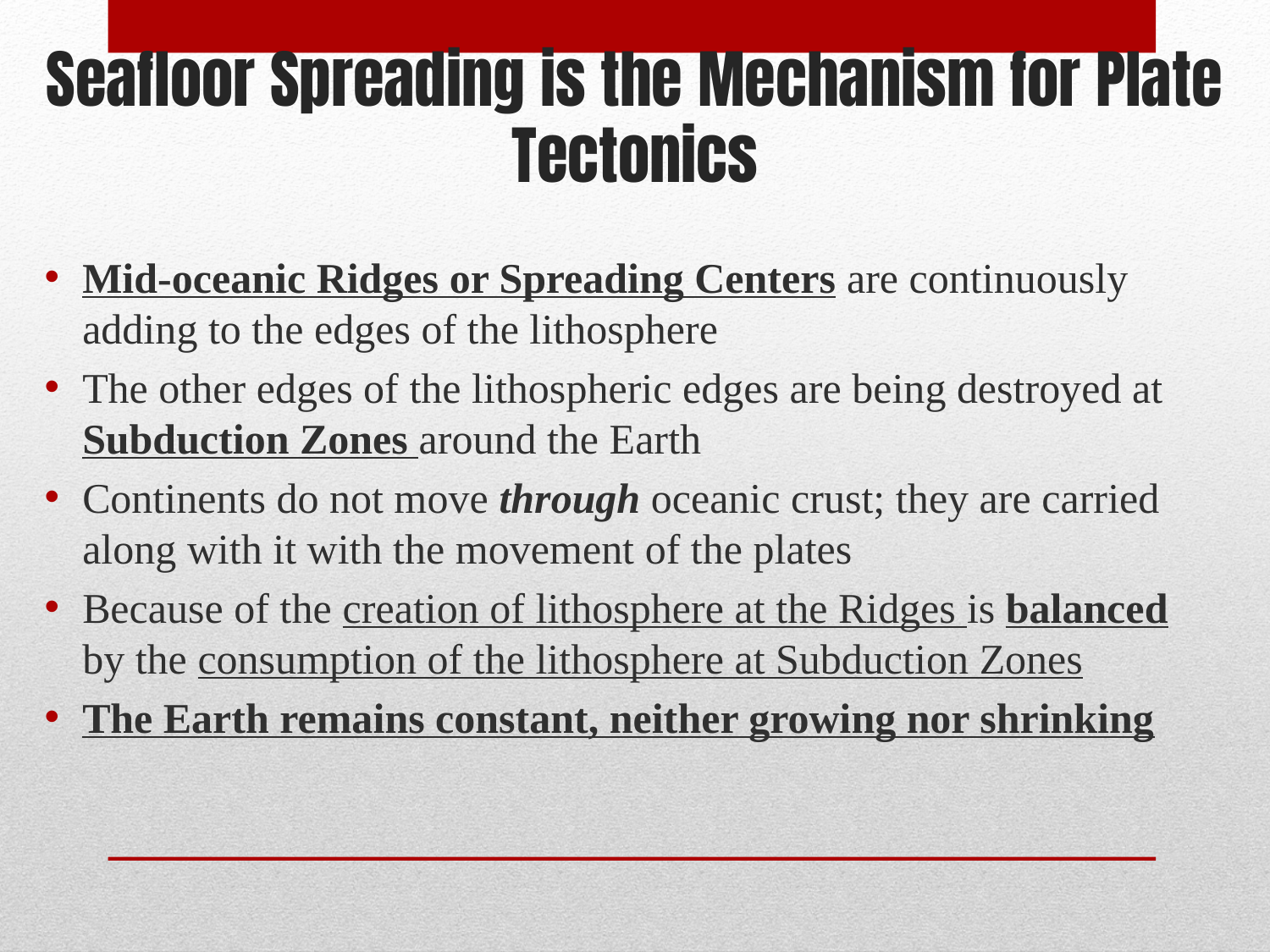

Seafloor Spreading is the Mechanism for Plate Tectonics
Mid-oceanic Ridges or Spreading Centers are continuously adding to the edges of the lithosphere
The other edges of the lithospheric edges are being destroyed at Subduction Zones around the Earth
Continents do not move through oceanic crust; they are carried along with it with the movement of the plates
Because of the creation of lithosphere at the Ridges is balanced by the consumption of the lithosphere at Subduction Zones
The Earth remains constant, neither growing nor shrinking